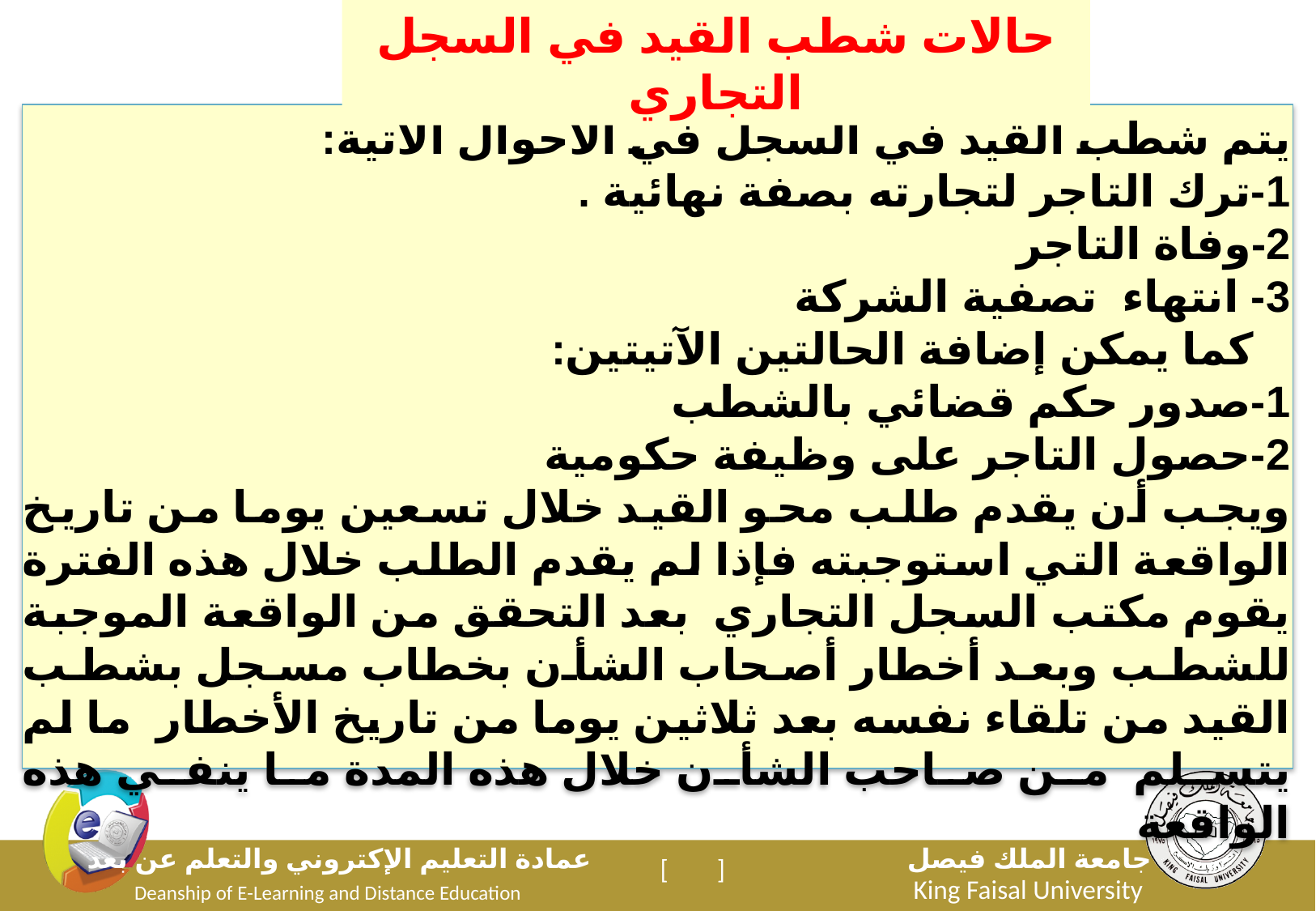

حالات شطب القيد في السجل التجاري
يتم شطب القيد في السجل في الأحوال الآتية:
1-ترك التاجر لتجارته بصفة نهائية .
2-وفاة التاجر
3- انتهاء  تصفية الشركة
   كما يمكن إضافة الحالتين الآتيتين:
1-صدور حكم قضائي بالشطب
2-حصول التاجر على وظيفة حكومية
ويجب أن يقدم طلب محو القيد خلال تسعين يوما من تاريخ الواقعة التي استوجبته فإذا لم يقدم الطلب خلال هذه الفترة يقوم مكتب السجل التجاري  بعد التحقق من الواقعة الموجبة للشطب وبعد أخطار أصحاب الشأن بخطاب مسجل بشطب القيد من تلقاء نفسه بعد ثلاثين يوما من تاريخ الأخطار  ما لم يتسلم  من صاحب الشأن خلال هذه المدة ما ينفي هذه الواقعة